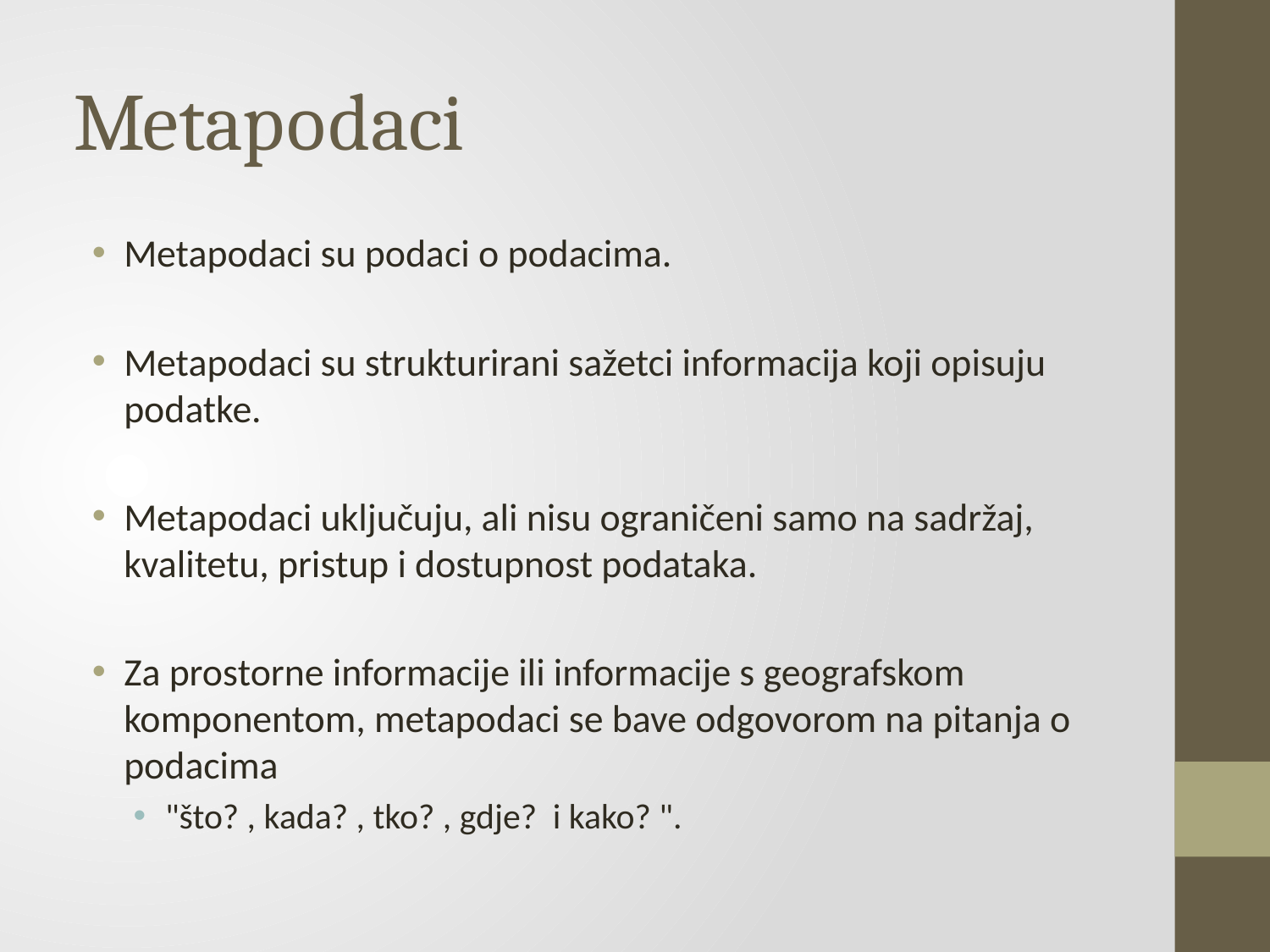

# Metapodaci
Metapodaci su podaci o podacima.

Metapodaci su strukturirani sažetci informacija koji opisuju podatke.

Metapodaci uključuju, ali nisu ograničeni samo na sadržaj, kvalitetu, pristup i dostupnost podataka.

Za prostorne informacije ili informacije s geografskom komponentom, metapodaci se bave odgovorom na pitanja o podacima
"što? , kada? , tko? , gdje?  i kako? ".